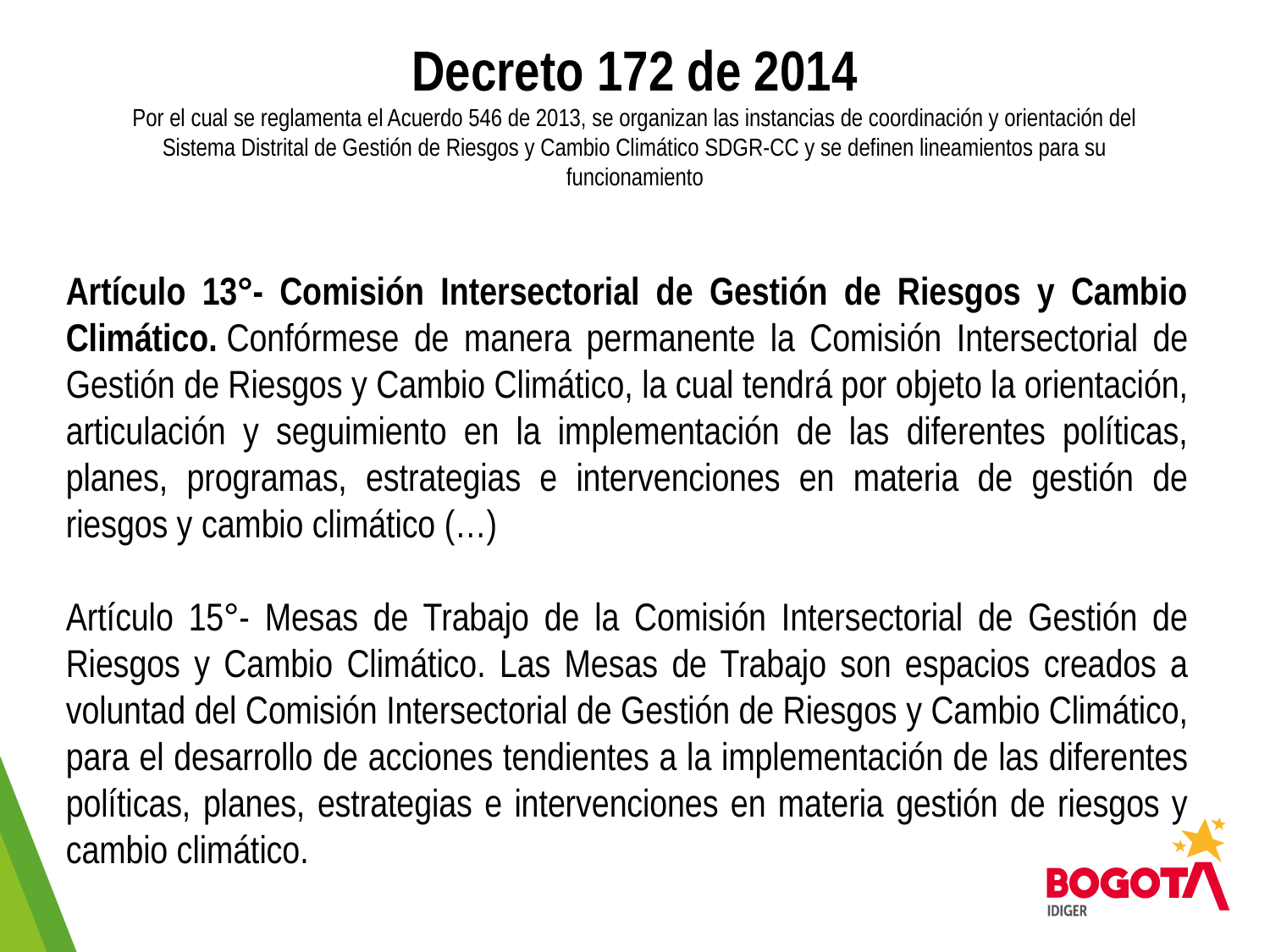

Decreto 172 de 2014
Por el cual se reglamenta el Acuerdo 546 de 2013, se organizan las instancias de coordinación y orientación del Sistema Distrital de Gestión de Riesgos y Cambio Climático SDGR-CC y se definen lineamientos para su funcionamiento
Artículo 13°- Comisión Intersectorial de Gestión de Riesgos y Cambio Climático. Confórmese de manera permanente la Comisión Intersectorial de Gestión de Riesgos y Cambio Climático, la cual tendrá por objeto la orientación, articulación y seguimiento en la implementación de las diferentes políticas, planes, programas, estrategias e intervenciones en materia de gestión de riesgos y cambio climático (…)

Artículo 15°- Mesas de Trabajo de la Comisión Intersectorial de Gestión de Riesgos y Cambio Climático. Las Mesas de Trabajo son espacios creados a voluntad del Comisión Intersectorial de Gestión de Riesgos y Cambio Climático, para el desarrollo de acciones tendientes a la implementación de las diferentes políticas, planes, estrategias e intervenciones en materia gestión de riesgos y cambio climático.